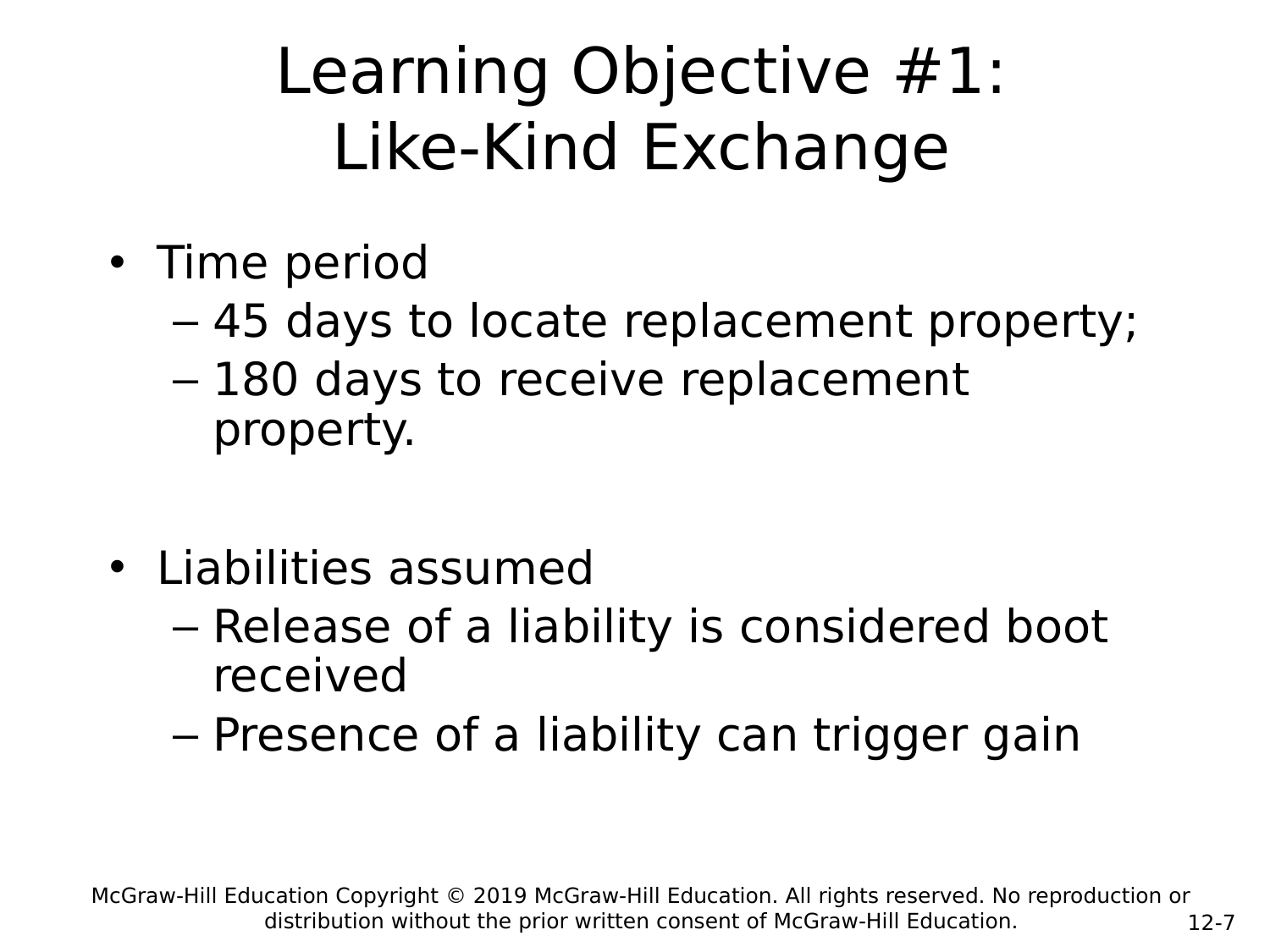

Learning Objective #1:
Like-Kind Exchange
Time period
45 days to locate replacement property;
180 days to receive replacement property.

Liabilities assumed
Release of a liability is considered boot received
Presence of a liability can trigger gain
McGraw-Hill Education Copyright © 2019 McGraw-Hill Education. All rights reserved. No reproduction or distribution without the prior written consent of McGraw-Hill Education.
12-7